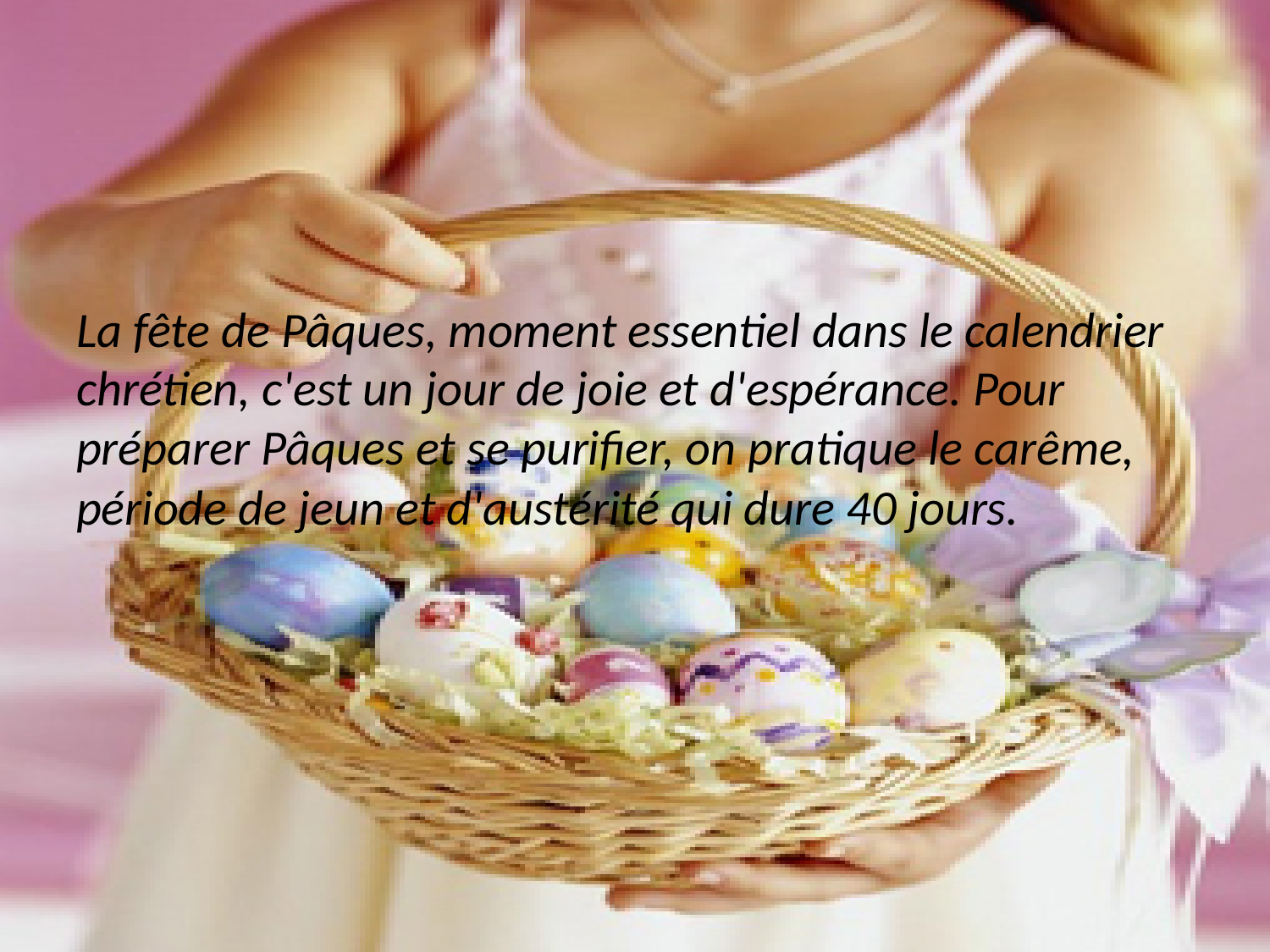

La fête de Pâques, moment essentiel dans le calendrier chrétien, c'est un jour de joie et d'espérance. Pour préparer Pâques et se purifier, on pratique le carême, période de jeun et d'austérité qui dure 40 jours.